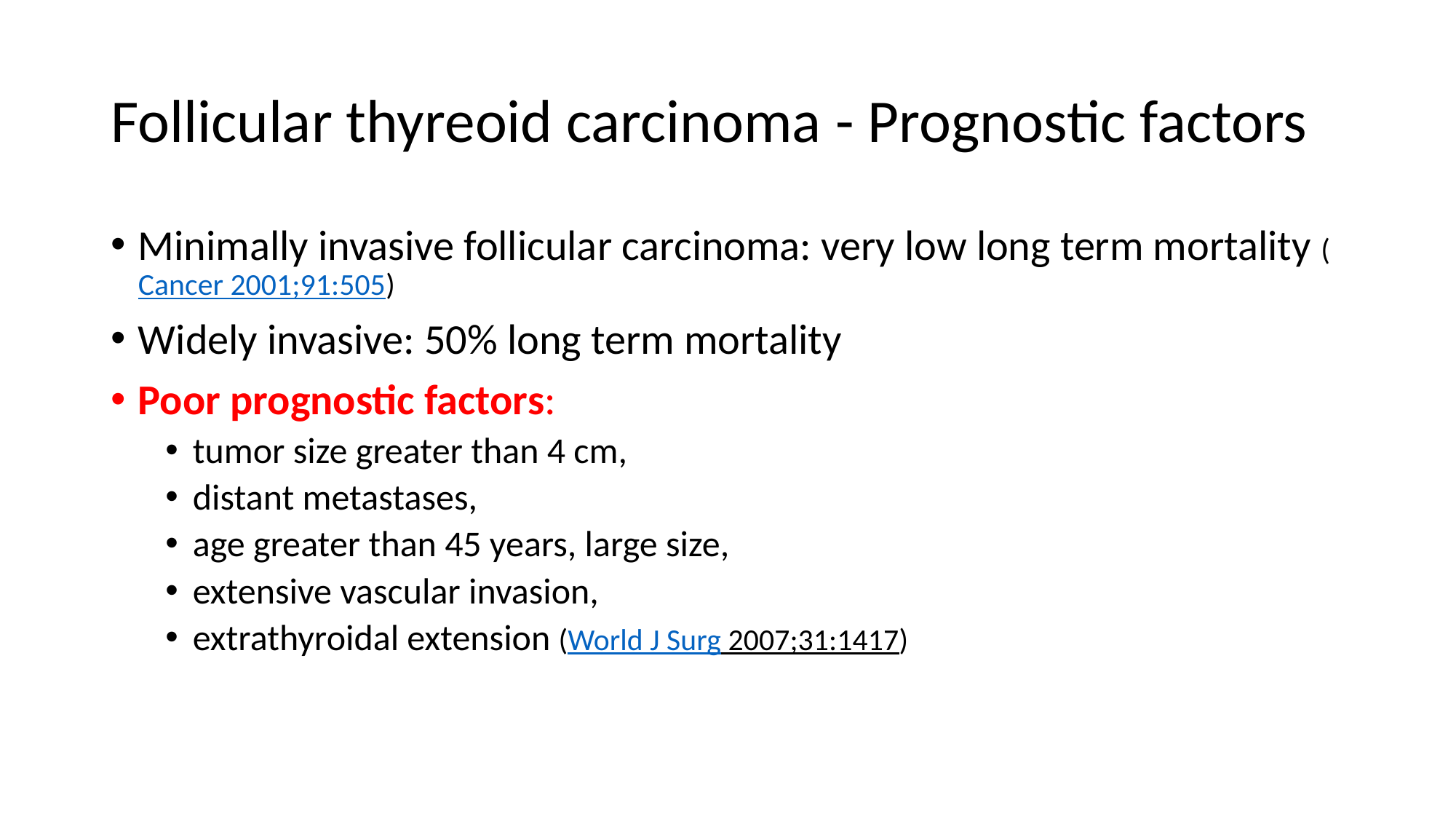

# Follicular thyreoid carcinoma - Prognostic factors
Minimally invasive follicular carcinoma: very low long term mortality (Cancer 2001;91:505)
Widely invasive: 50% long term mortality
Poor prognostic factors:
tumor size greater than 4 cm,
distant metastases,
age greater than 45 years, large size,
extensive vascular invasion,
extrathyroidal extension (World J Surg 2007;31:1417)